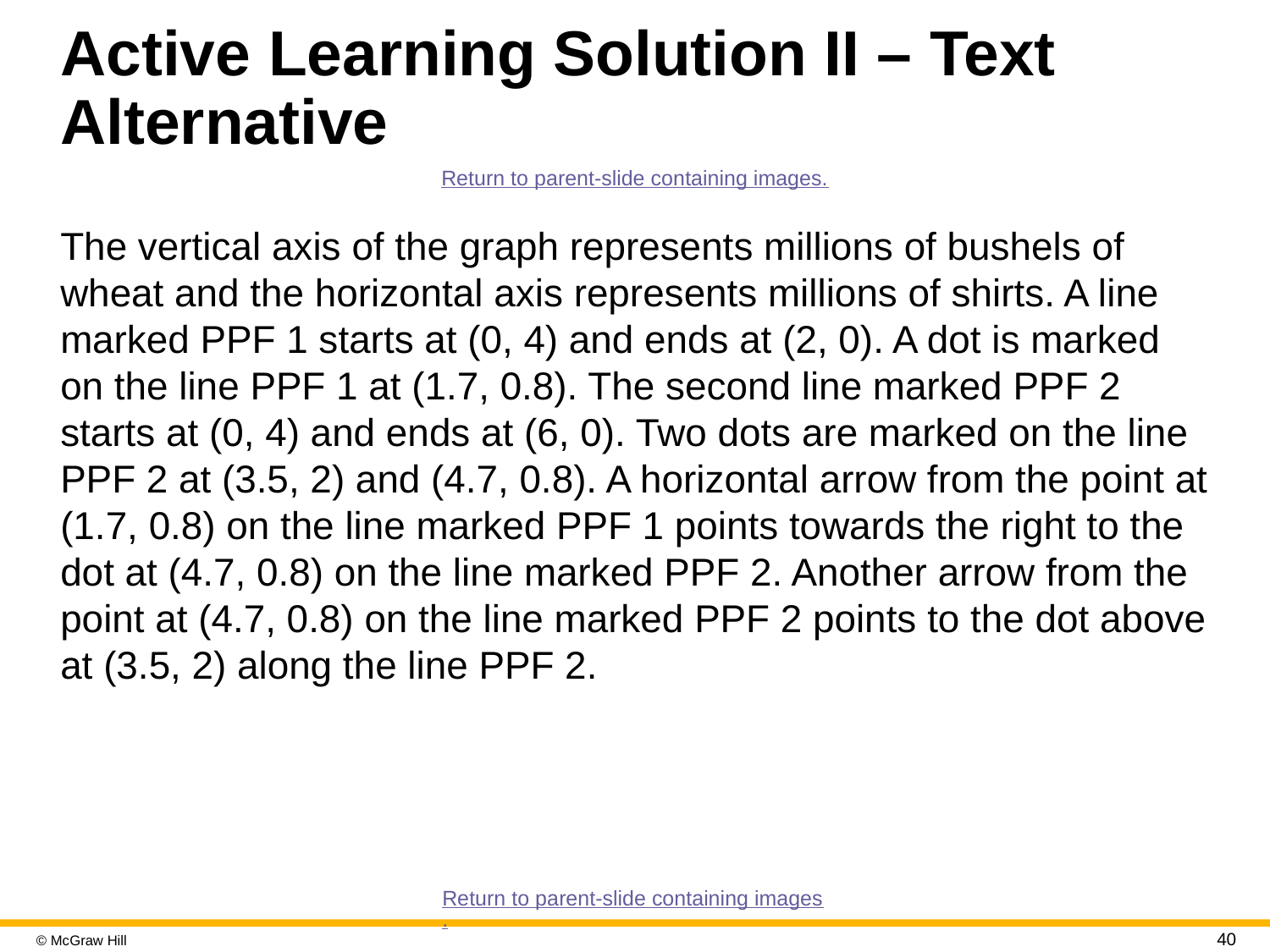

# Active Learning Solution II – Text Alternative
Return to parent-slide containing images.
The vertical axis of the graph represents millions of bushels of wheat and the horizontal axis represents millions of shirts. A line marked PPF 1 starts at (0, 4) and ends at (2, 0). A dot is marked on the line PPF 1 at (1.7, 0.8). The second line marked PPF 2 starts at (0, 4) and ends at (6, 0). Two dots are marked on the line PPF 2 at (3.5, 2) and (4.7, 0.8). A horizontal arrow from the point at (1.7, 0.8) on the line marked PPF 1 points towards the right to the dot at (4.7, 0.8) on the line marked PPF 2. Another arrow from the point at (4.7, 0.8) on the line marked PPF 2 points to the dot above at (3.5, 2) along the line PPF 2.
Return to parent-slide containing images.